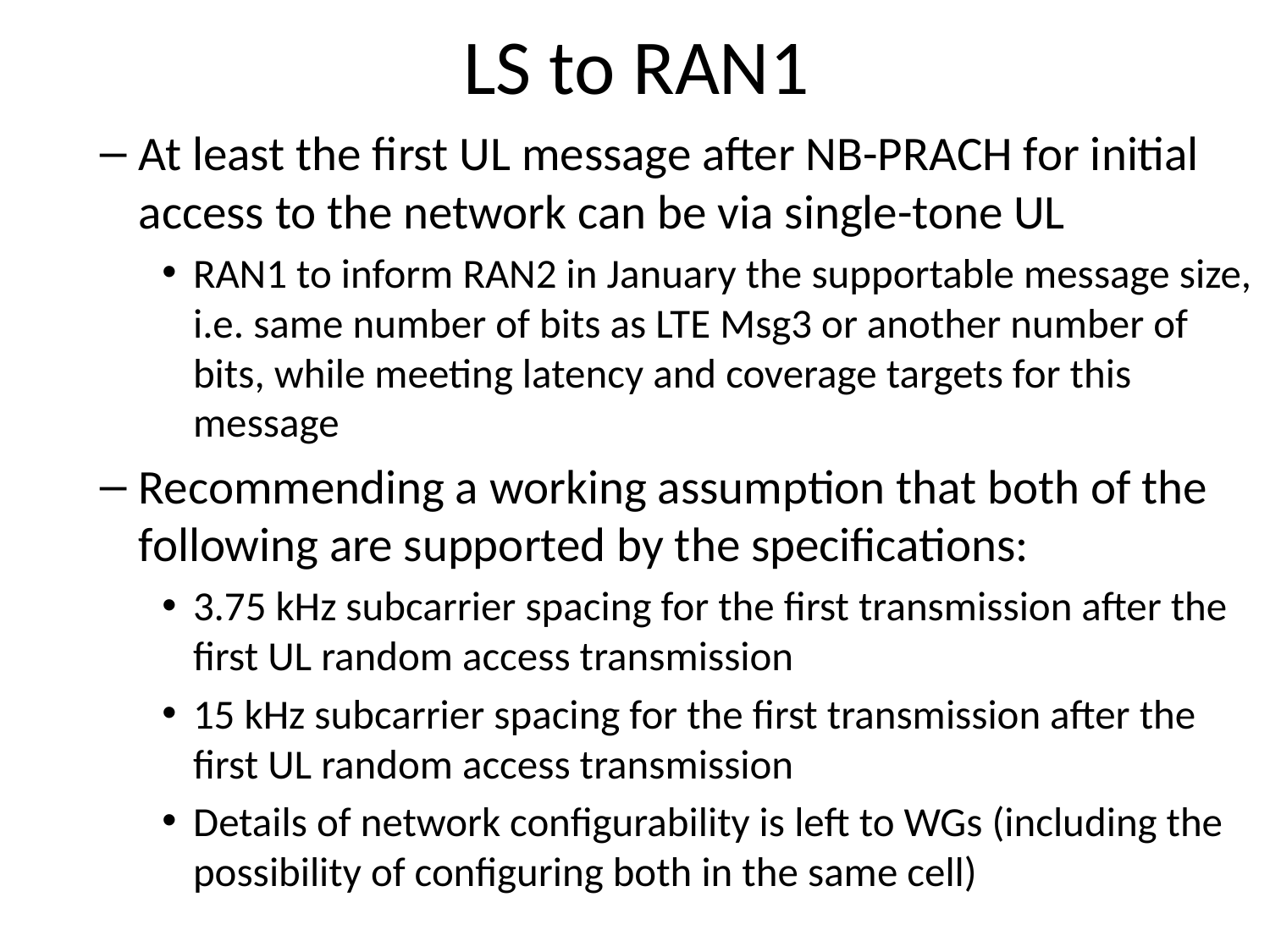

# LS to RAN1
At least the first UL message after NB-PRACH for initial access to the network can be via single-tone UL
RAN1 to inform RAN2 in January the supportable message size, i.e. same number of bits as LTE Msg3 or another number of bits, while meeting latency and coverage targets for this message
Recommending a working assumption that both of the following are supported by the specifications:
3.75 kHz subcarrier spacing for the first transmission after the first UL random access transmission
15 kHz subcarrier spacing for the first transmission after the first UL random access transmission
Details of network configurability is left to WGs (including the possibility of configuring both in the same cell)